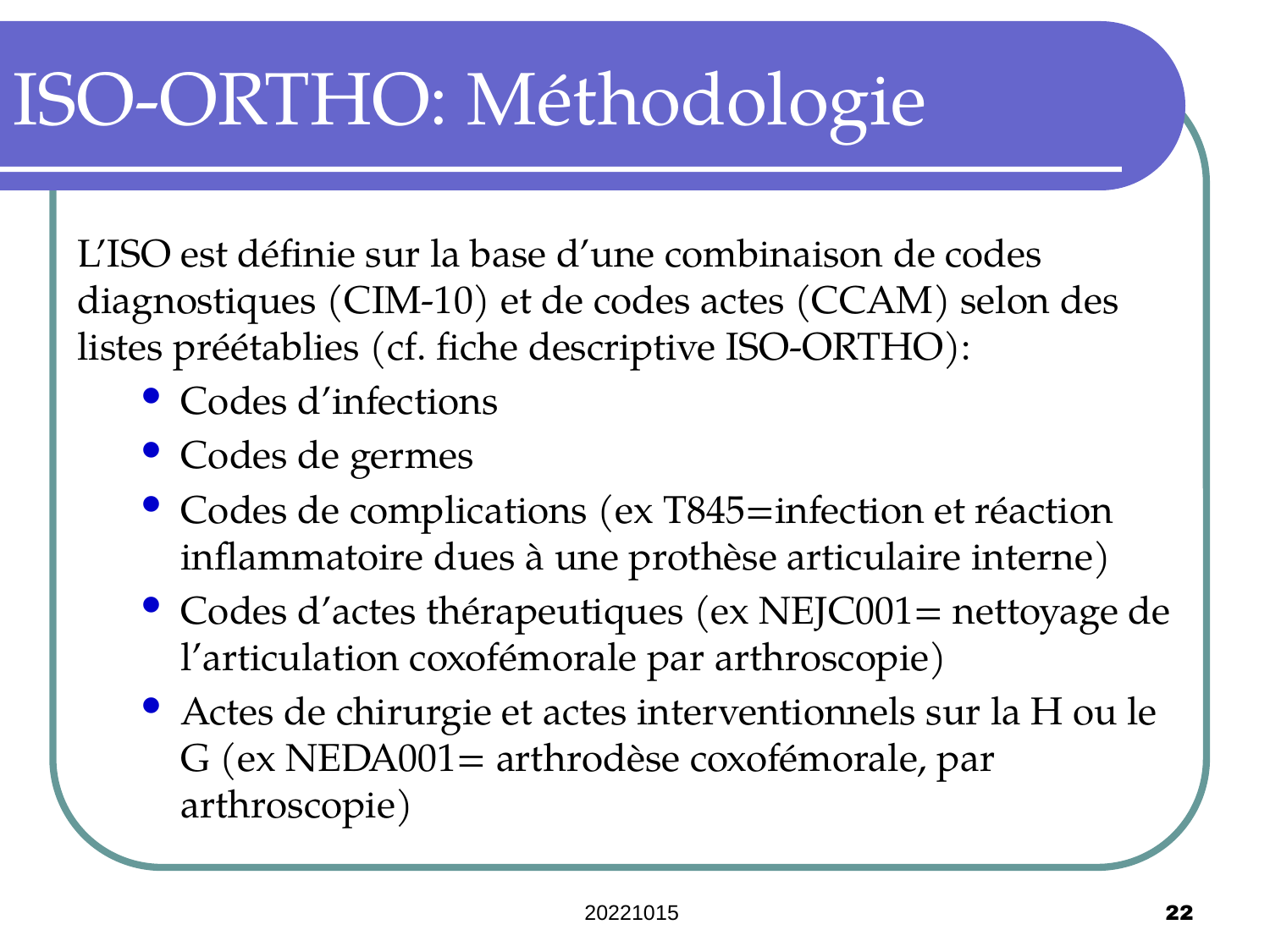

# ISO-ORTHO: Méthodologie
L’ISO est définie sur la base d’une combinaison de codes diagnostiques (CIM-10) et de codes actes (CCAM) selon des listes préétablies (cf. fiche descriptive ISO-ORTHO):
Codes d’infections
Codes de germes
Codes de complications (ex T845=infection et réaction inflammatoire dues à une prothèse articulaire interne)
Codes d’actes thérapeutiques (ex NEJC001= nettoyage de l’articulation coxofémorale par arthroscopie)
Actes de chirurgie et actes interventionnels sur la H ou le G (ex NEDA001= arthrodèse coxofémorale, par arthroscopie)
20221015
22